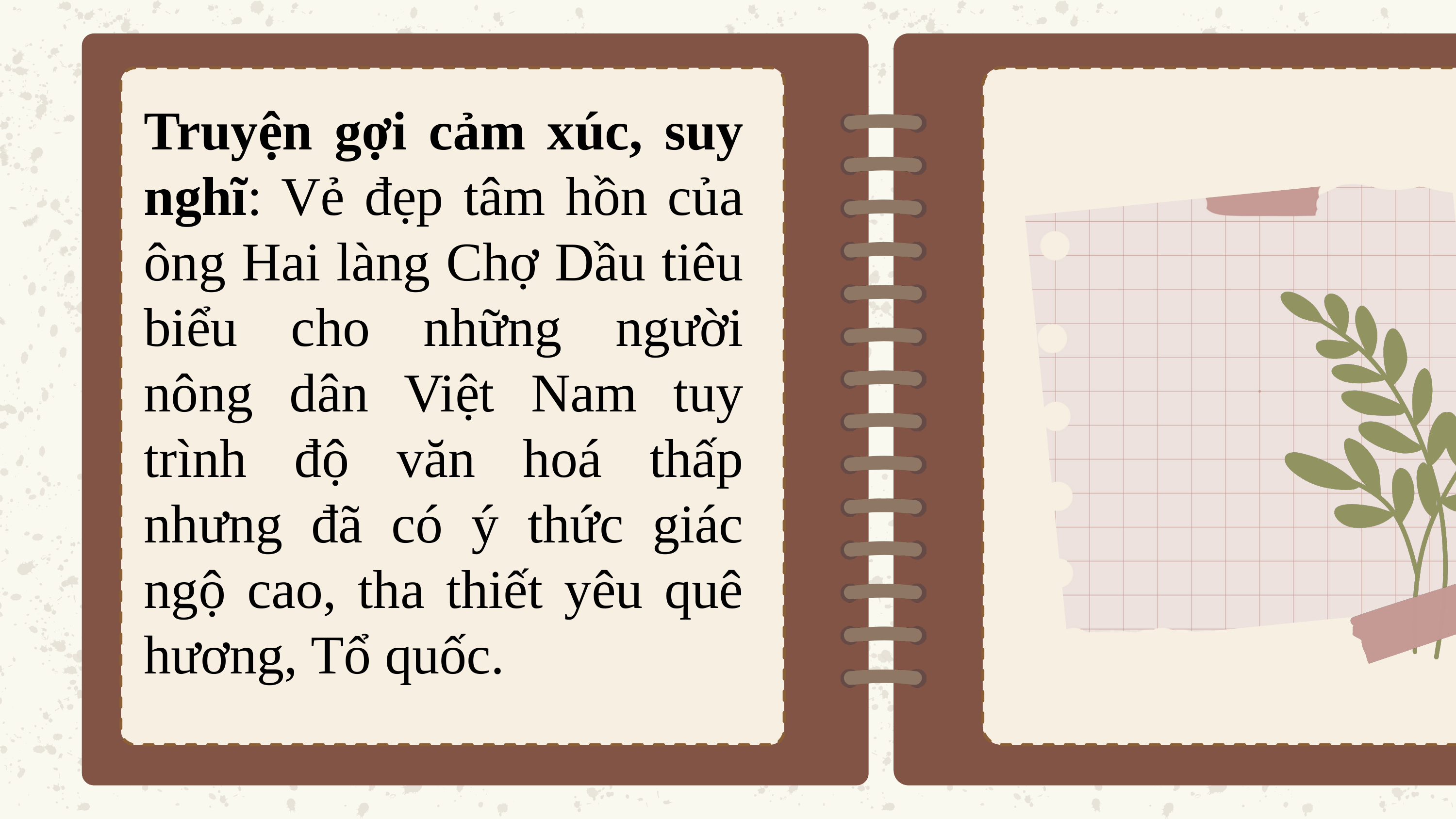

Truyện gợi cảm xúc, suy nghĩ: Vẻ đẹp tâm hồn của ông Hai làng Chợ Dầu tiêu biểu cho những người nông dân Việt Nam tuy trình độ văn hoá thấp nhưng đã có ý thức giác ngộ cao, tha thiết yêu quê hương, Tổ quốc.